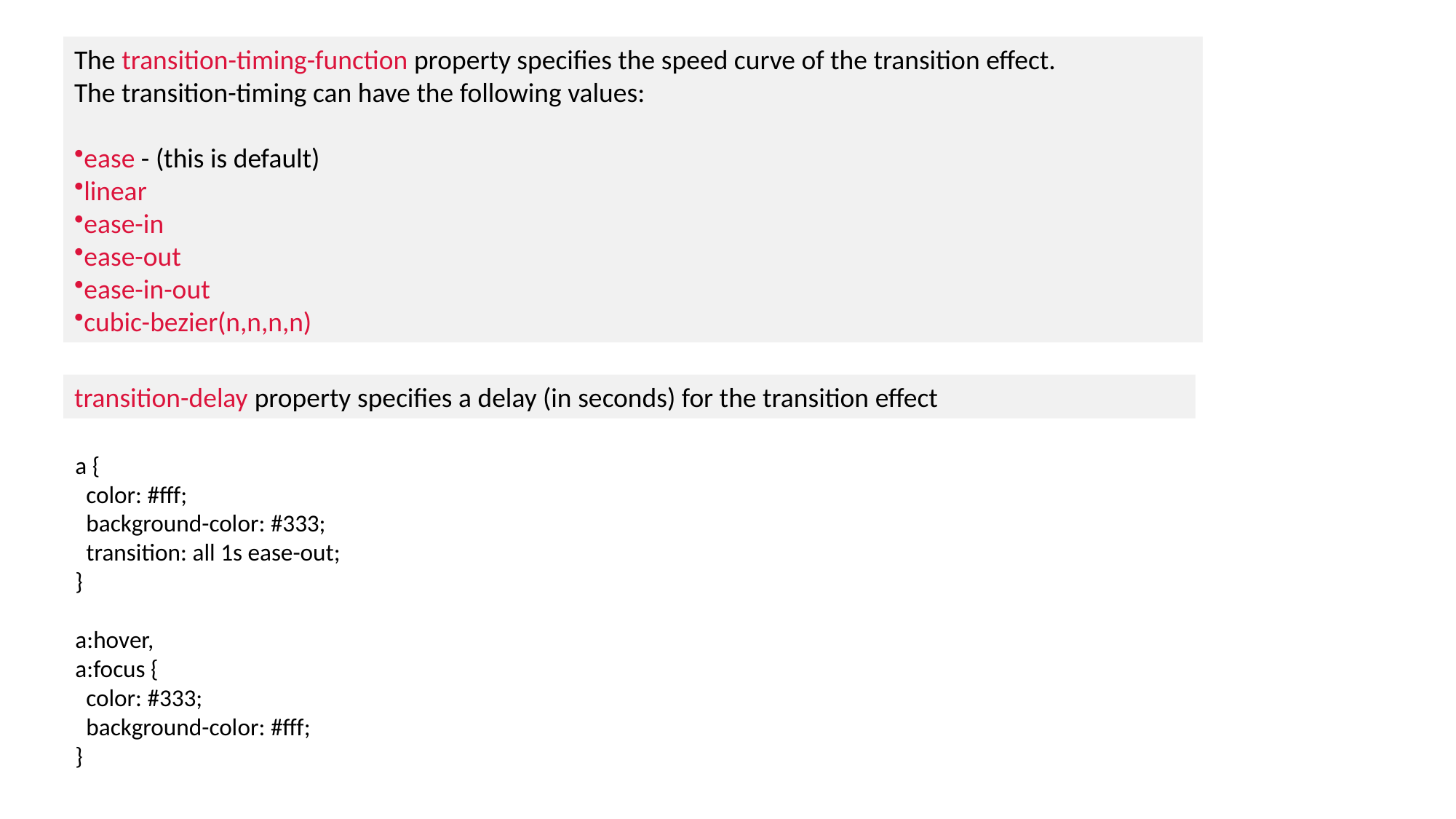

The transition-timing-function property specifies the speed curve of the transition effect.
The transition-timing can have the following values:

ease - (this is default)
linear
ease-in
ease-out
ease-in-out
cubic-bezier(n,n,n,n)
transition-delay property specifies a delay (in seconds) for the transition effect
a {
  color: #fff;
  background-color: #333;
  transition: all 1s ease-out;
}

a:hover,
a:focus {
  color: #333;
  background-color: #fff;
}